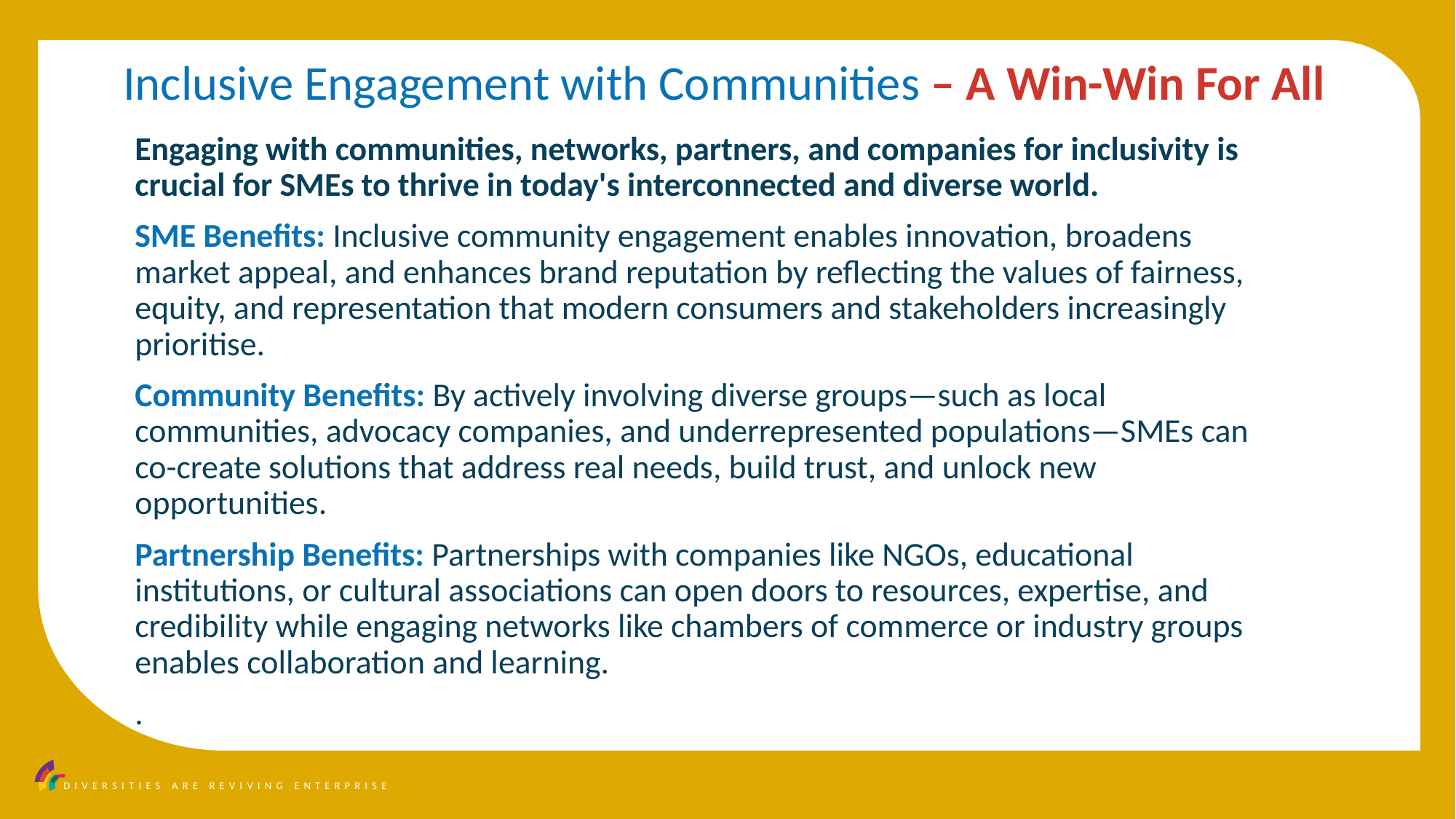

Inclusive Engagement with Communities – A Win-Win For All

Engaging with communities, networks, partners, and companies for inclusivity is crucial for SMEs to thrive in today's interconnected and diverse world.
SME Benefits: Inclusive community engagement enables innovation, broadens market appeal, and enhances brand reputation by reflecting the values of fairness, equity, and representation that modern consumers and stakeholders increasingly prioritise.
Community Benefits: By actively involving diverse groups—such as local communities, advocacy companies, and underrepresented populations—SMEs can co-create solutions that address real needs, build trust, and unlock new opportunities.
Partnership Benefits: Partnerships with companies like NGOs, educational institutions, or cultural associations can open doors to resources, expertise, and credibility while engaging networks like chambers of commerce or industry groups enables collaboration and learning.
.